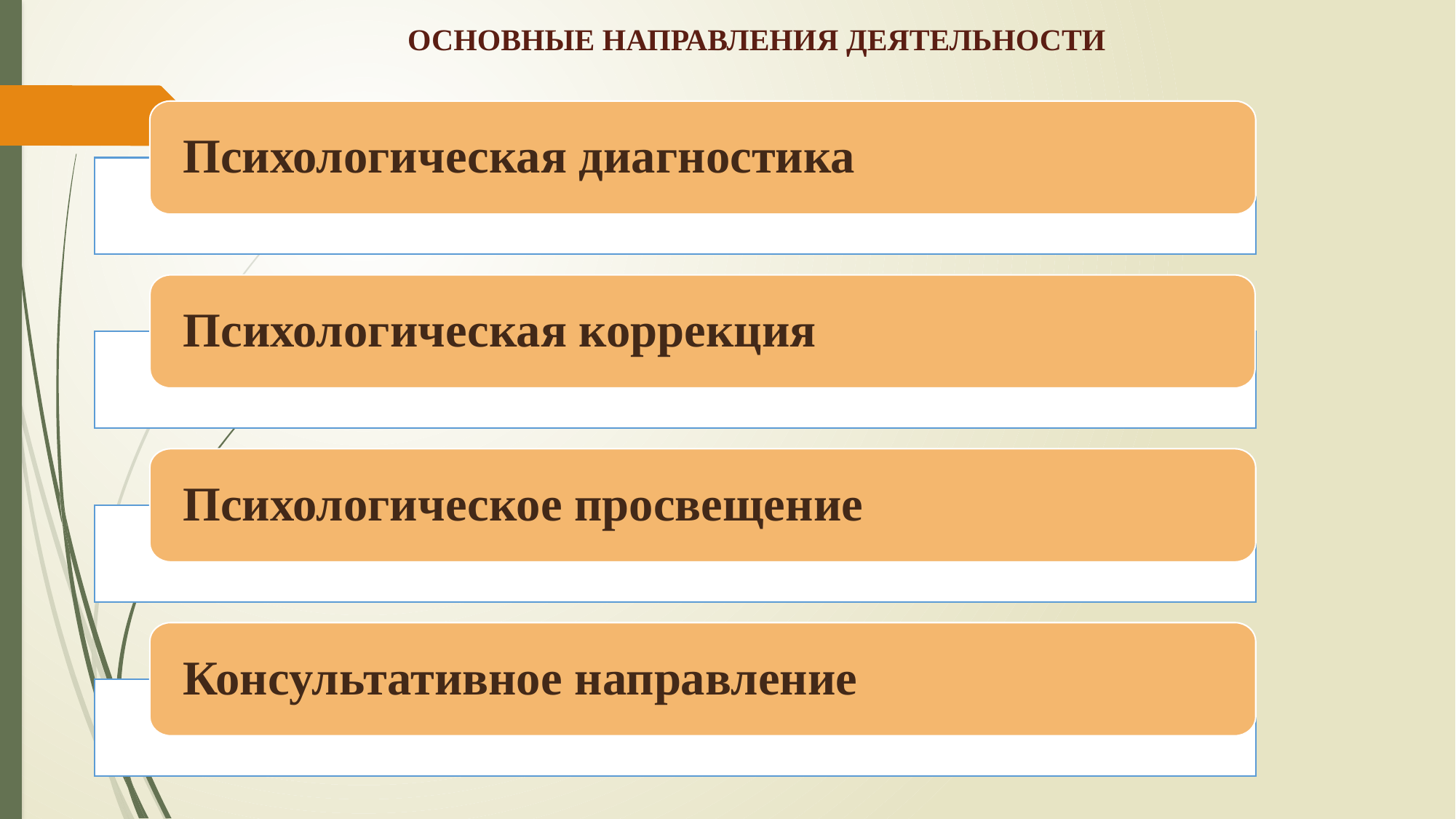

# ОСНОВНЫЕ НАПРАВЛЕНИЯ ДЕЯТЕЛЬНОСТИ
Психологическая диагностика

Психологическая коррекция

Психологическое просвещение

Консультативное направление